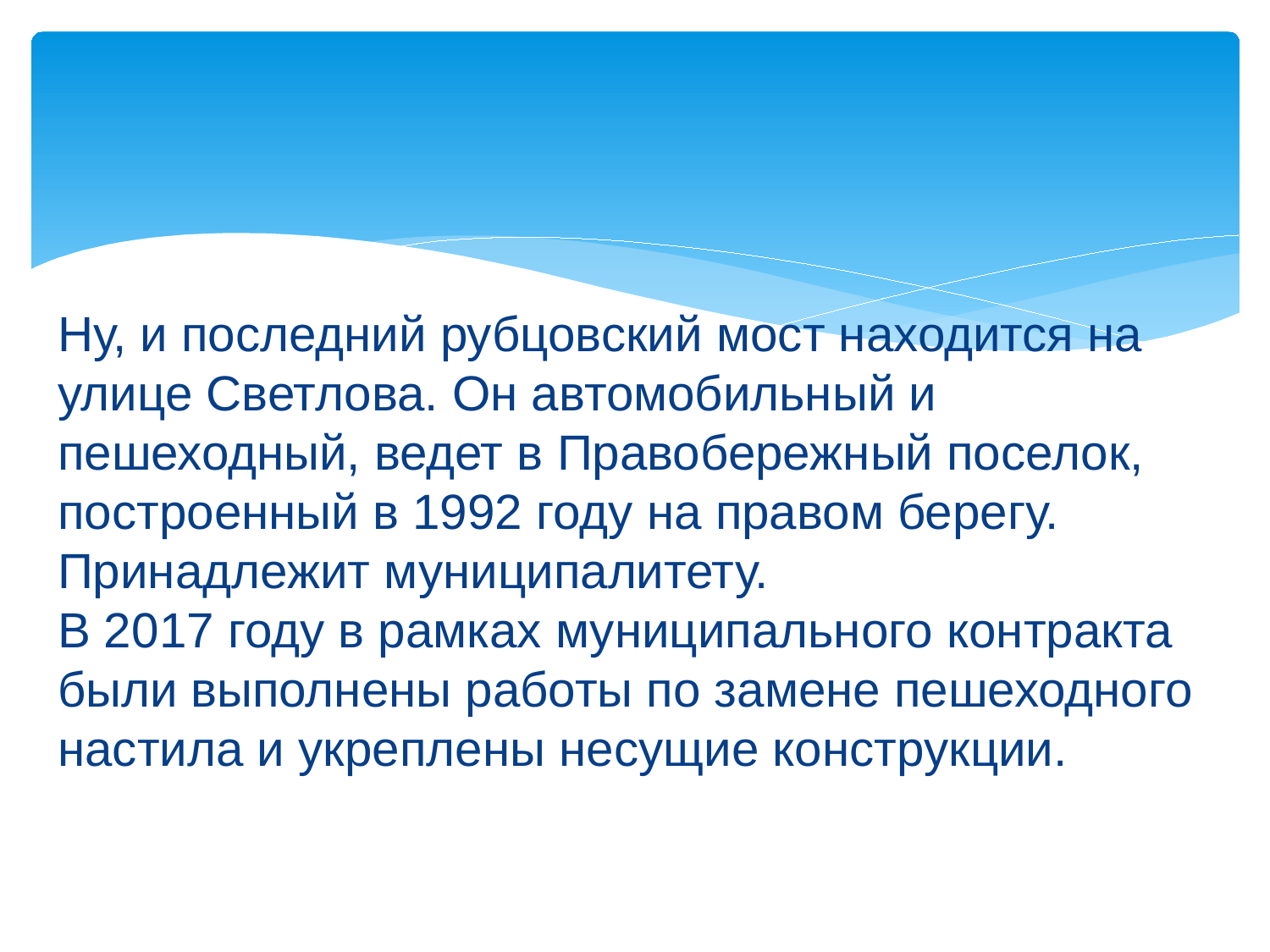

Ну, и последний рубцовский мост находится на улице Светлова. Он автомобильный и пешеходный, ведет в Правобережный поселок, построенный в 1992 году на правом берегу. Принадлежит муниципалитету.
В 2017 году в рамках муниципального контракта были выполнены работы по замене пешеходного настила и укреплены несущие конструкции.